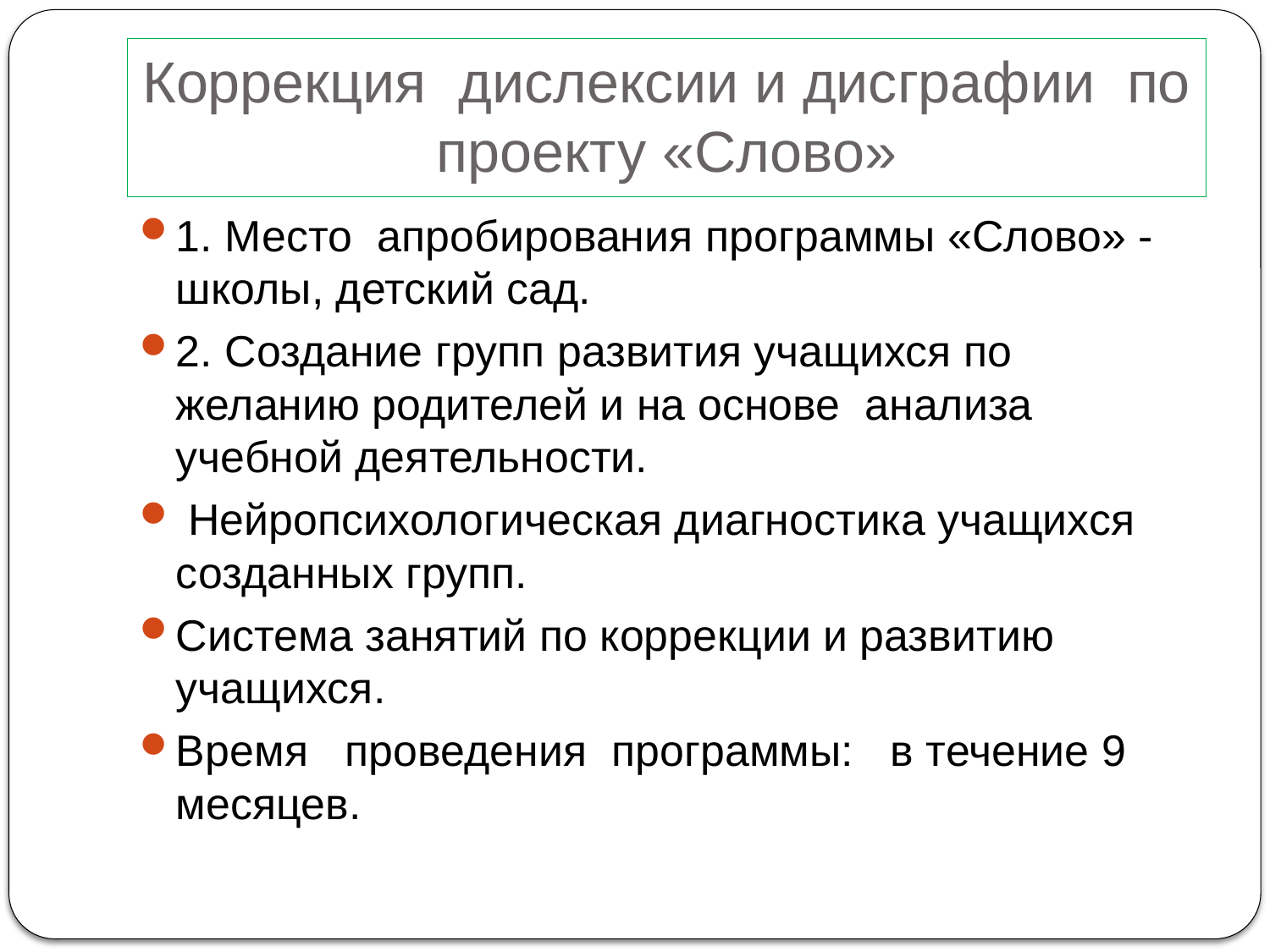

# Коррекция  дислексии и дисграфии  по проекту «Слово»
1. Место  апробирования программы «Слово» - школы, детский сад.
2. Создание групп развития учащихся по желанию родителей и на основе  анализа учебной деятельности.
 Нейропсихологическая диагностика учащихся созданных групп.
Система занятий по коррекции и развитию учащихся.
Время   проведения  программы:   в течение 9 месяцев.